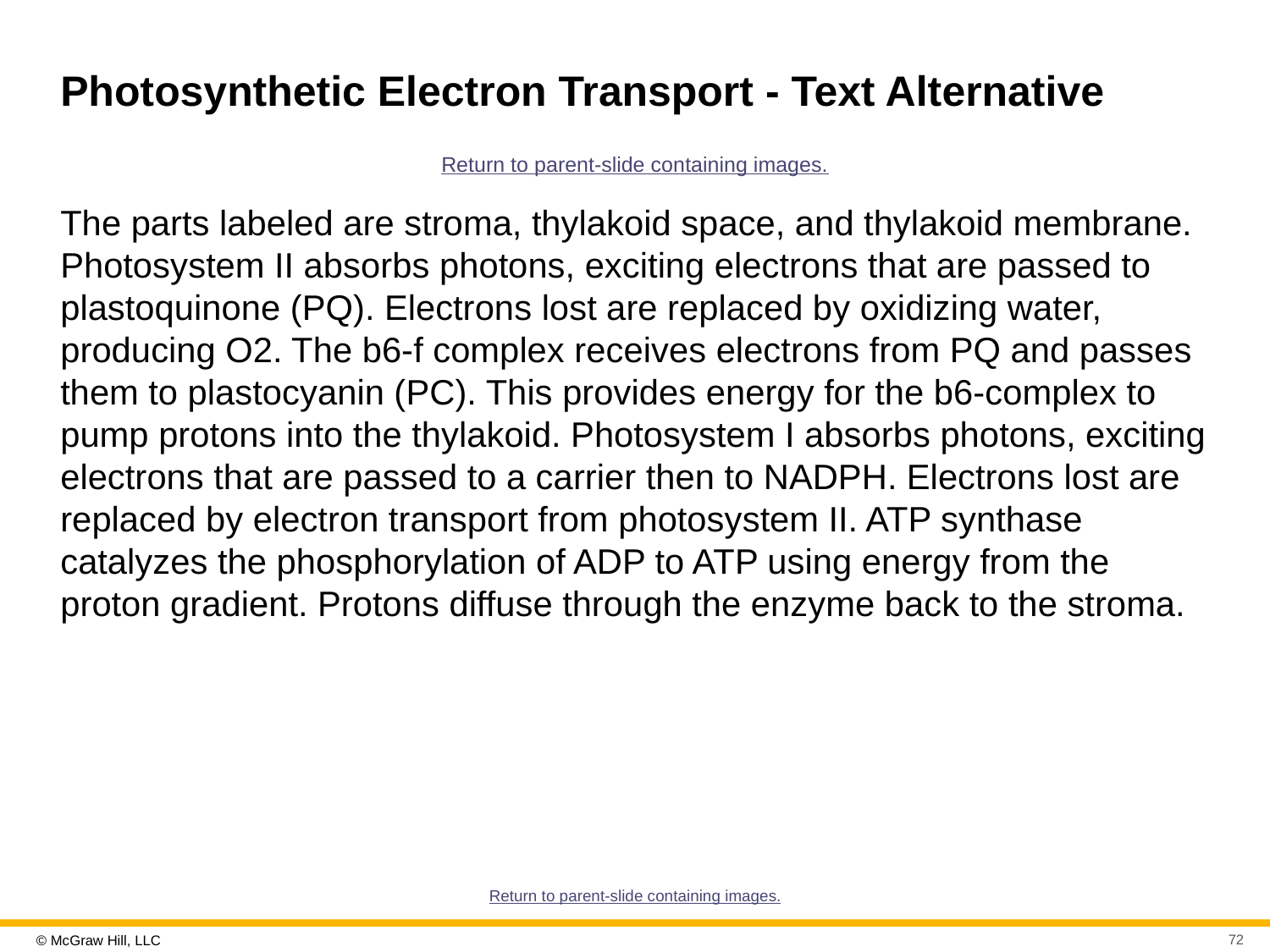

# Photosynthetic Electron Transport - Text Alternative
Return to parent-slide containing images.
The parts labeled are stroma, thylakoid space, and thylakoid membrane. Photosystem II absorbs photons, exciting electrons that are passed to plastoquinone (PQ). Electrons lost are replaced by oxidizing water, producing O2. The b6-f complex receives electrons from PQ and passes them to plastocyanin (PC). This provides energy for the b6-complex to pump protons into the thylakoid. Photosystem I absorbs photons, exciting electrons that are passed to a carrier then to NADPH. Electrons lost are replaced by electron transport from photosystem II. ATP synthase catalyzes the phosphorylation of ADP to ATP using energy from the proton gradient. Protons diffuse through the enzyme back to the stroma.
Return to parent-slide containing images.
72